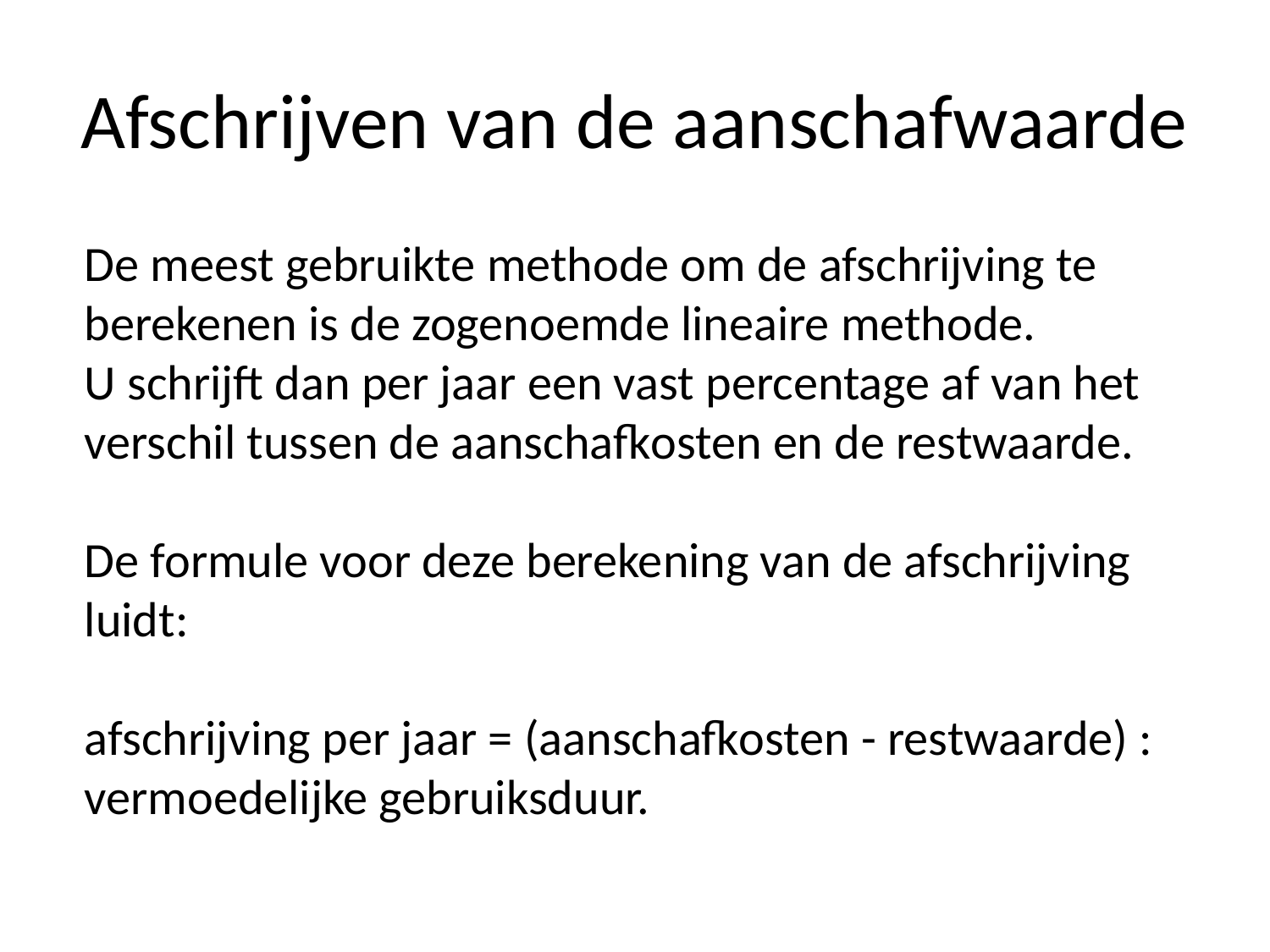

# Afschrijven van de aanschafwaarde
De meest gebruikte methode om de afschrijving te berekenen is de zogenoemde lineaire methode.
U schrijft dan per jaar een vast percentage af van het verschil tussen de aanschafkosten en de restwaarde.

De formule voor deze berekening van de afschrijving luidt:

afschrijving per jaar = (aanschafkosten - restwaarde) : vermoedelijke gebruiksduur.